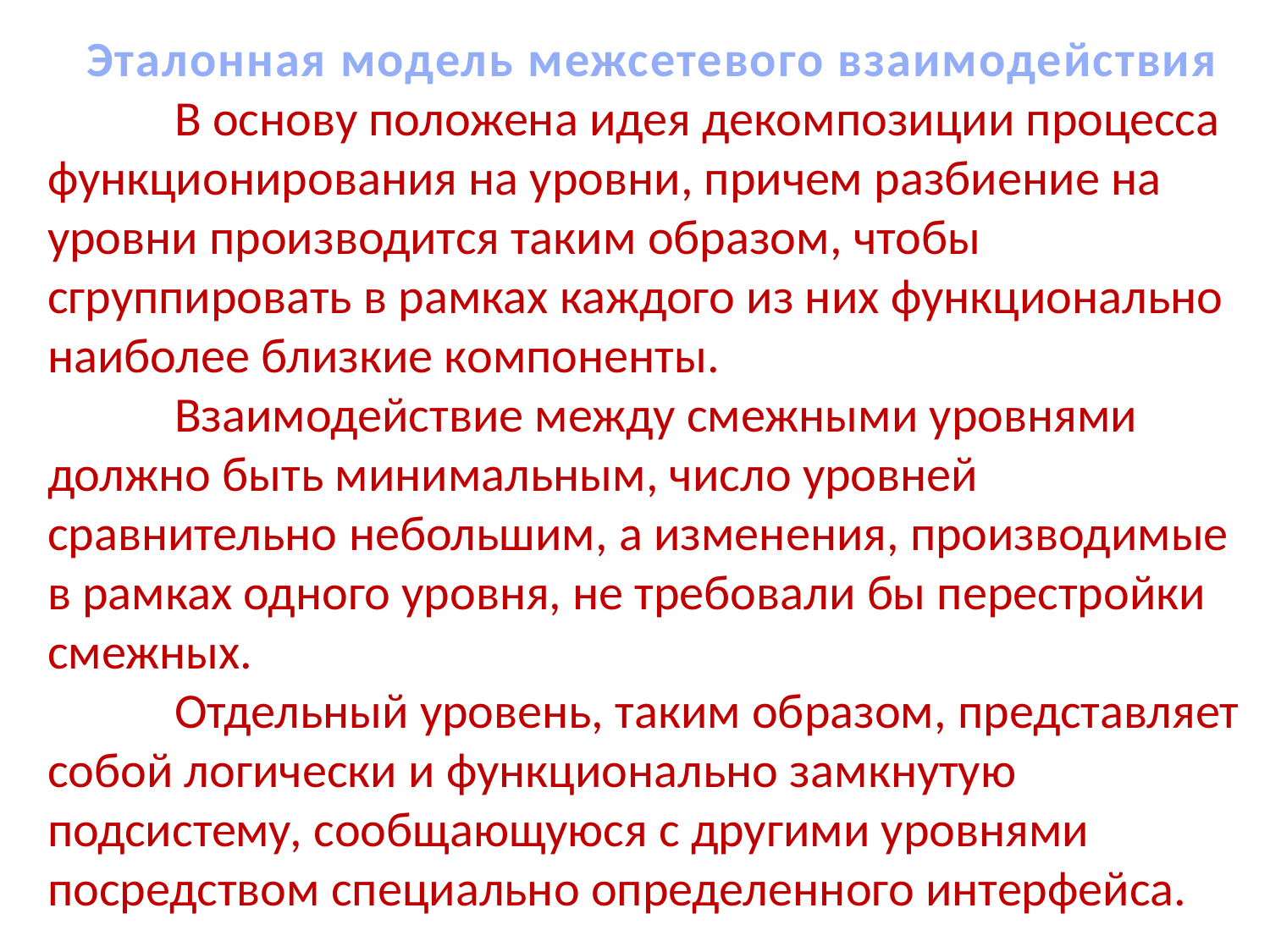

Эталонная модель межсетевого взаимодействия
	В основу положена идея декомпозиции процесса функционирования на уровни, причем разбиение на уровни производится таким образом, чтобы сгруппировать в рамках каждого из них функционально наиболее близкие компоненты.
	Взаимодействие между смежными уровнями должно быть минимальным, число уровней сравнительно небольшим, а изменения, производимые в рамках одного уровня, не требовали бы перестройки смежных.
	Отдельный уровень, таким образом, представляет собой логически и функционально замкнутую подсистему, сообщающуюся с другими уровнями посредством специально определенного интерфейса.